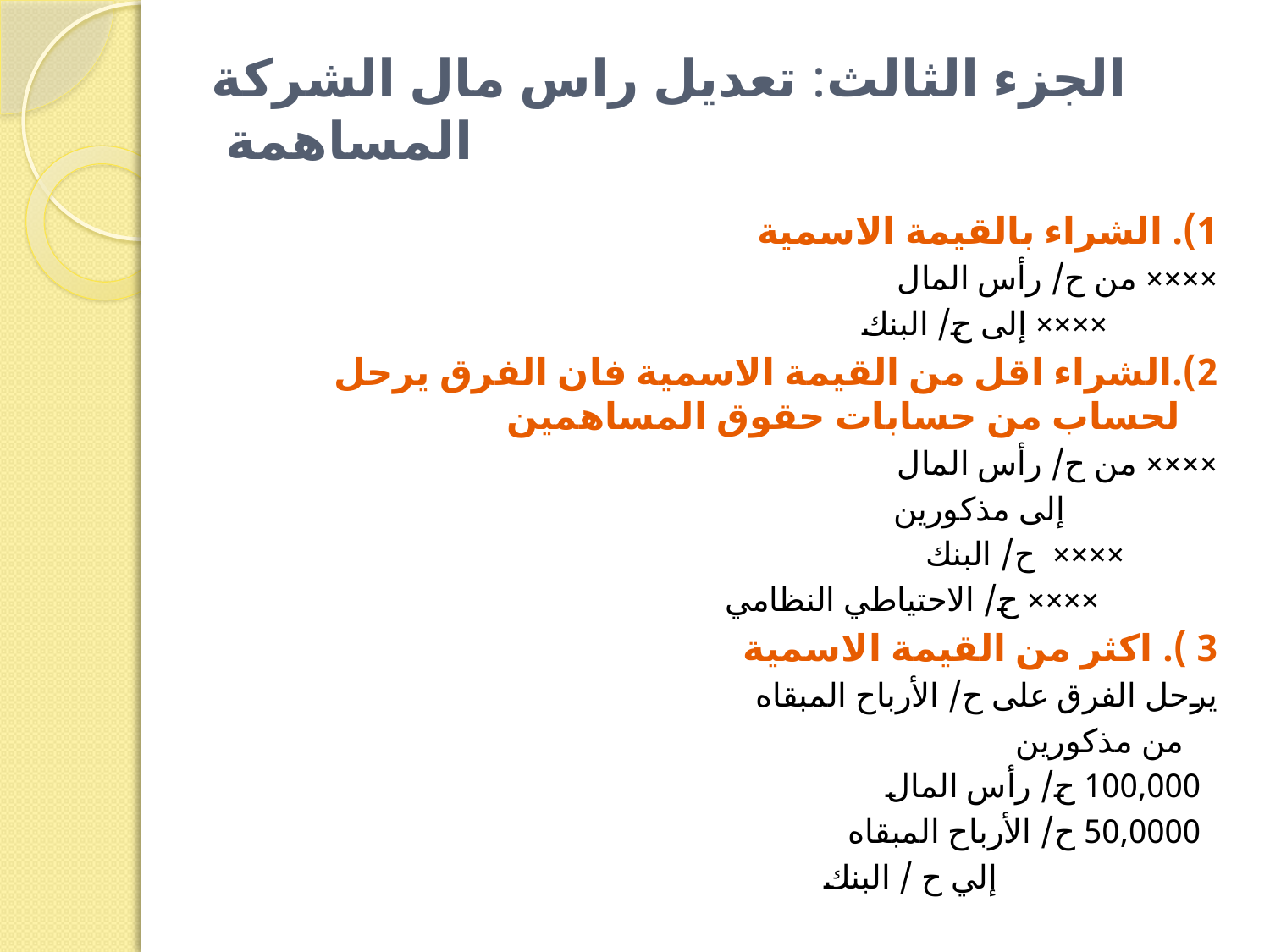

# الجزء الثالث: تعديل راس مال الشركة المساهمة
1). الشراء بالقيمة الاسمية
×××× من ح/ رأس المال
             ×××× إلى ح/ البنك
2).الشراء اقل من القيمة الاسمية فان الفرق يرحل لحساب من حسابات حقوق المساهمين
×××× من ح/ رأس المال
                  إلى مذكورين
           ××××  ح/ البنك
              ×××× ح/ الاحتياطي النظامي
3 ). اكثر من القيمة الاسمية
يرحل الفرق على ح/ الأرباح المبقاه
    من مذكورين
  100,000 ح/ رأس المال
  50,0000 ح/ الأرباح المبقاه
                          إلي ح / البنك